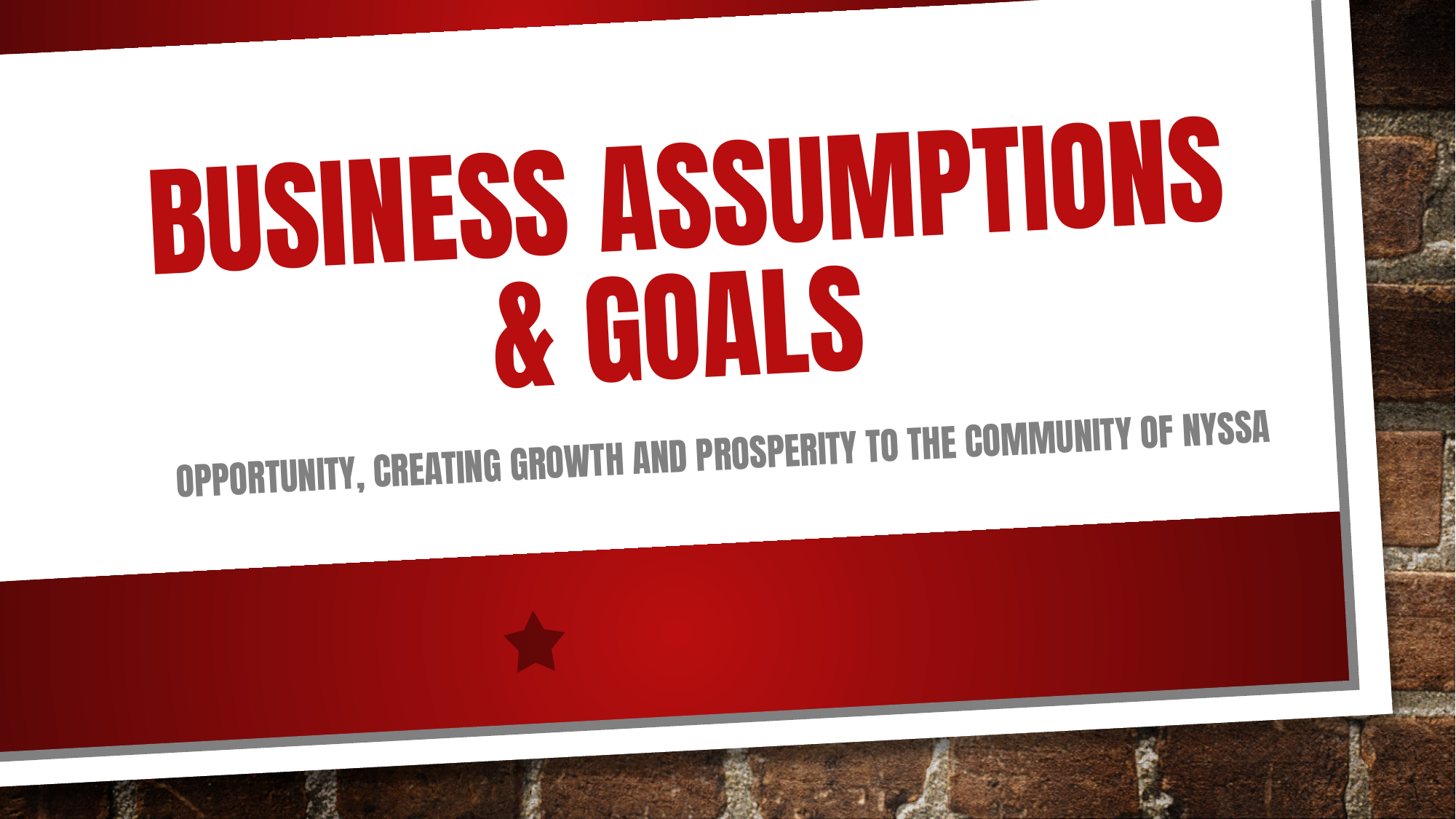

# BUSINESS ASSUMPTIONS & Goals

OPPORTUNITY, CREATING GROWTH AND PROSPERITY TO THE COMMUNITY OF NYSSA